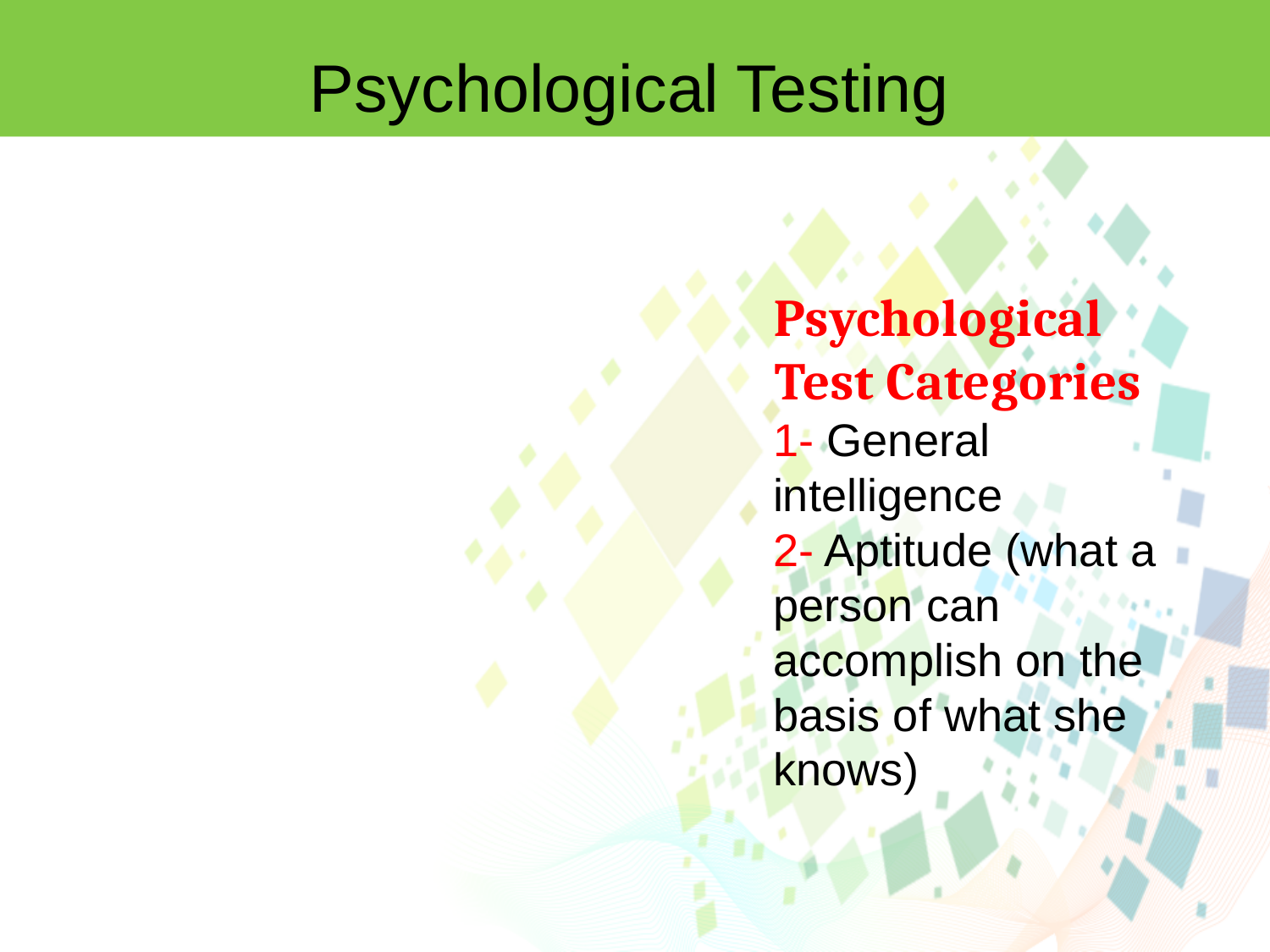

Psychological Testing
Psychological Test Categories
1- General intelligence
2- Aptitude (what a person can accomplish on the basis of what she knows)